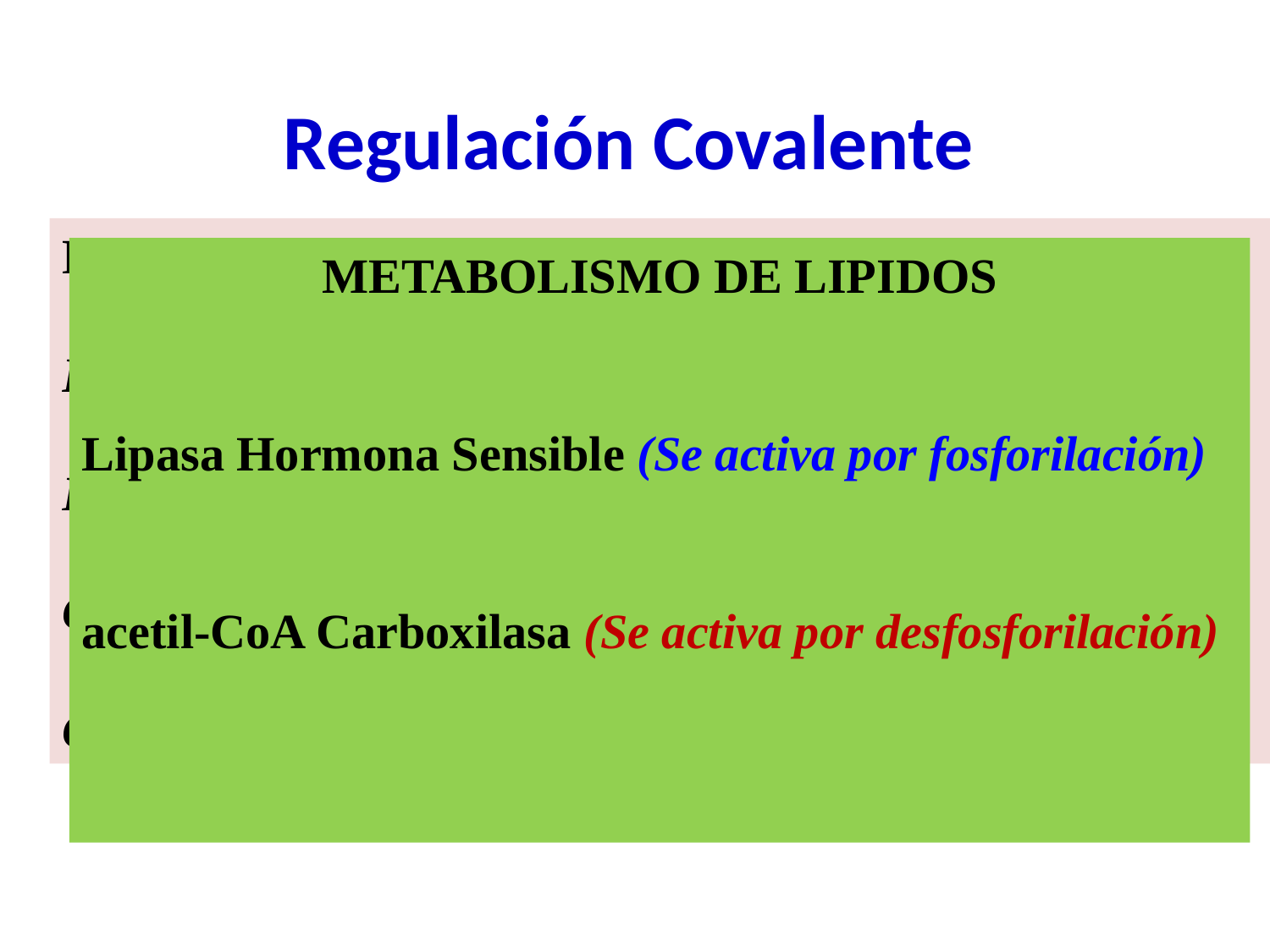

# Regulación Covalente
METABOLISMO DE HIDRATOS DE CARBONO

Piruvato quinasa (Se activa por desfosforilación)

Piruvato Deshidrogenasa  (Se activa por desfosforilación)
Glucógeno fosforilasa (Se activa por fosforilación)

Glucógeno Sintasa (Se activa por desfosforilación)
Metabolismo de Hidratos de Carbono

Metabolismo de Lípidos

METABOLISMO DE LIPIDOS

Lipasa Hormona Sensible (Se activa por fosforilación)

acetil-CoA Carboxilasa (Se activa por desfosforilación)